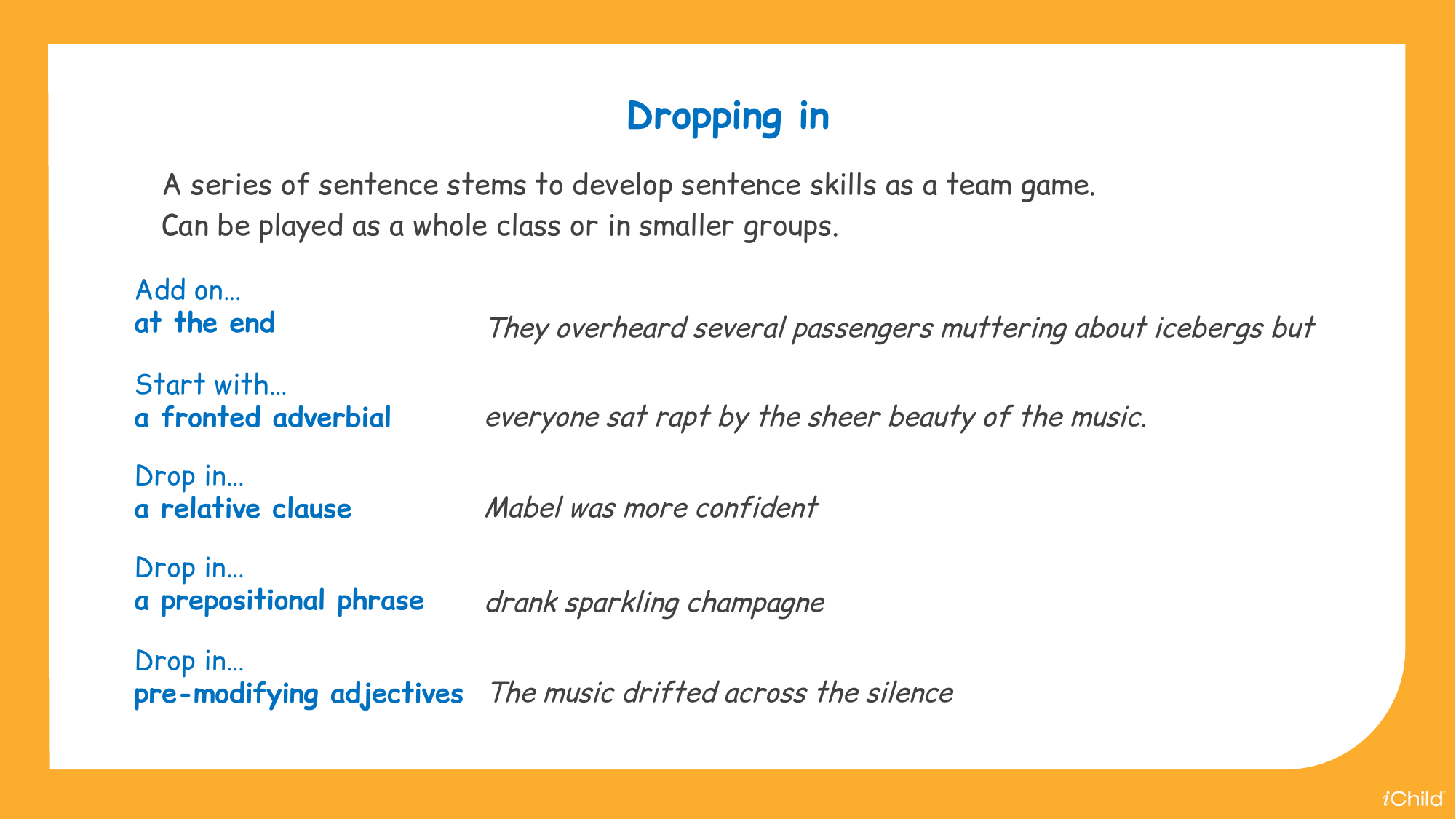

Dropping in
A series of sentence stems to develop sentence skills as a team game.
Can be played as a whole class or in smaller groups.
Add on…
at the end
They overheard several passengers muttering about icebergs but
Start with…
a fronted adverbial
everyone sat rapt by the sheer beauty of the music.
Drop in…
a relative clause
Mabel was more confident
Drop in…
a prepositional phrase
drank sparkling champagne
Drop in…
pre-modifying adjectives
The music drifted across the silence